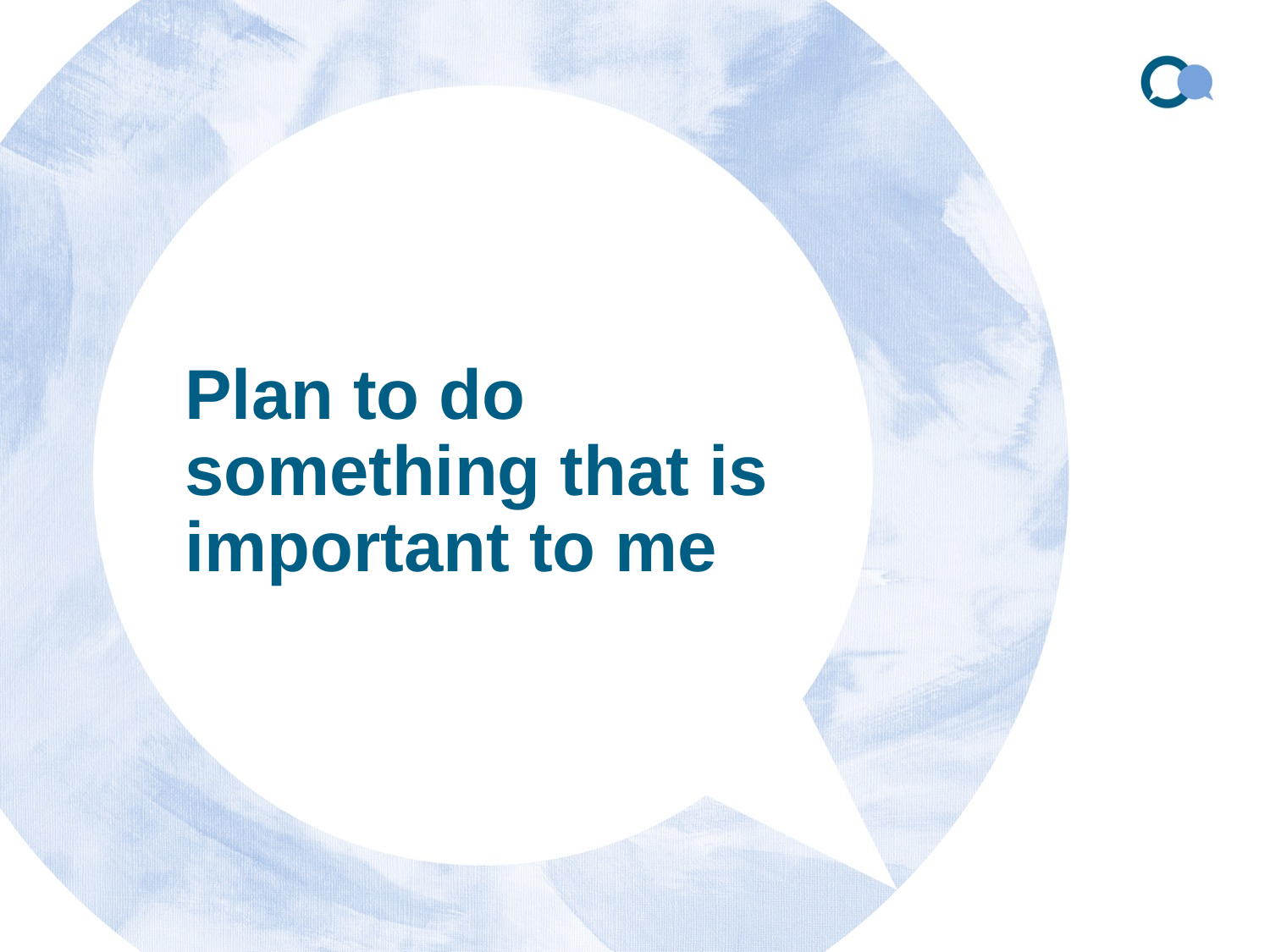

# Plan to do something that is important to me